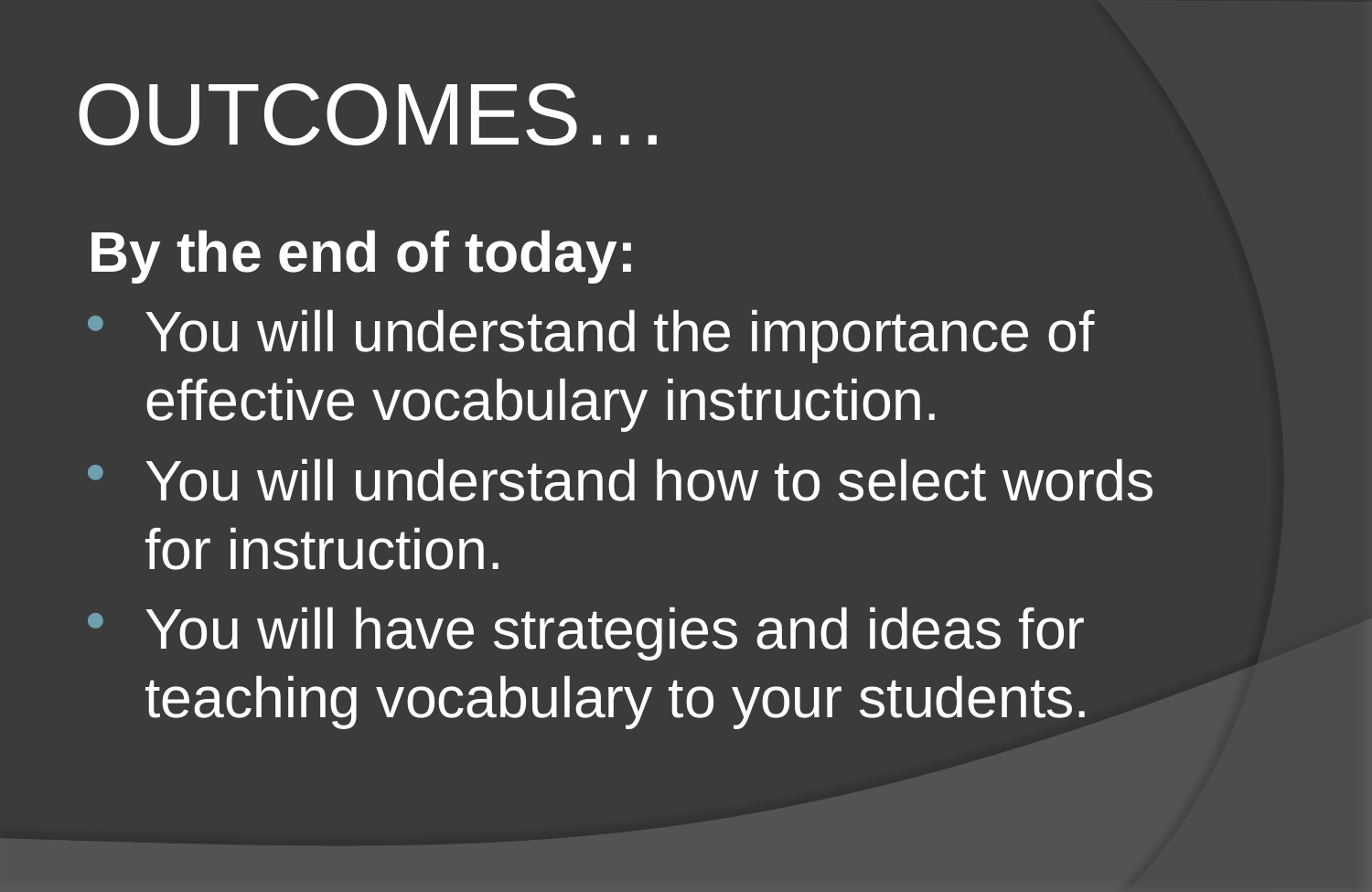

# OUTCOMES…
By the end of today:
You will understand the importance of effective vocabulary instruction.
You will understand how to select words for instruction.
You will have strategies and ideas for teaching vocabulary to your students.